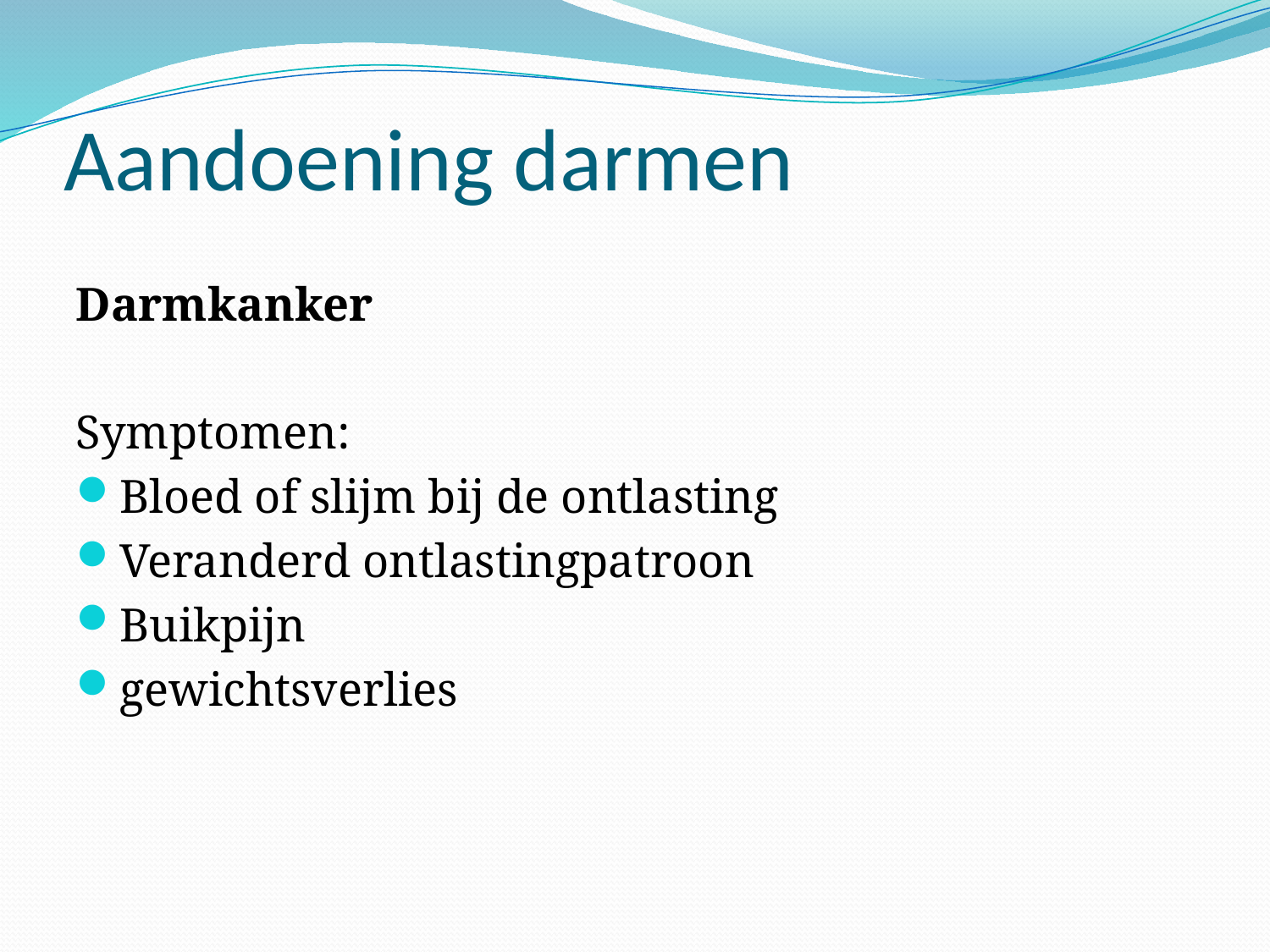

# Aandoening darmen
Darmkanker

Symptomen:
Bloed of slijm bij de ontlasting
Veranderd ontlastingpatroon
Buikpijn
gewichtsverlies